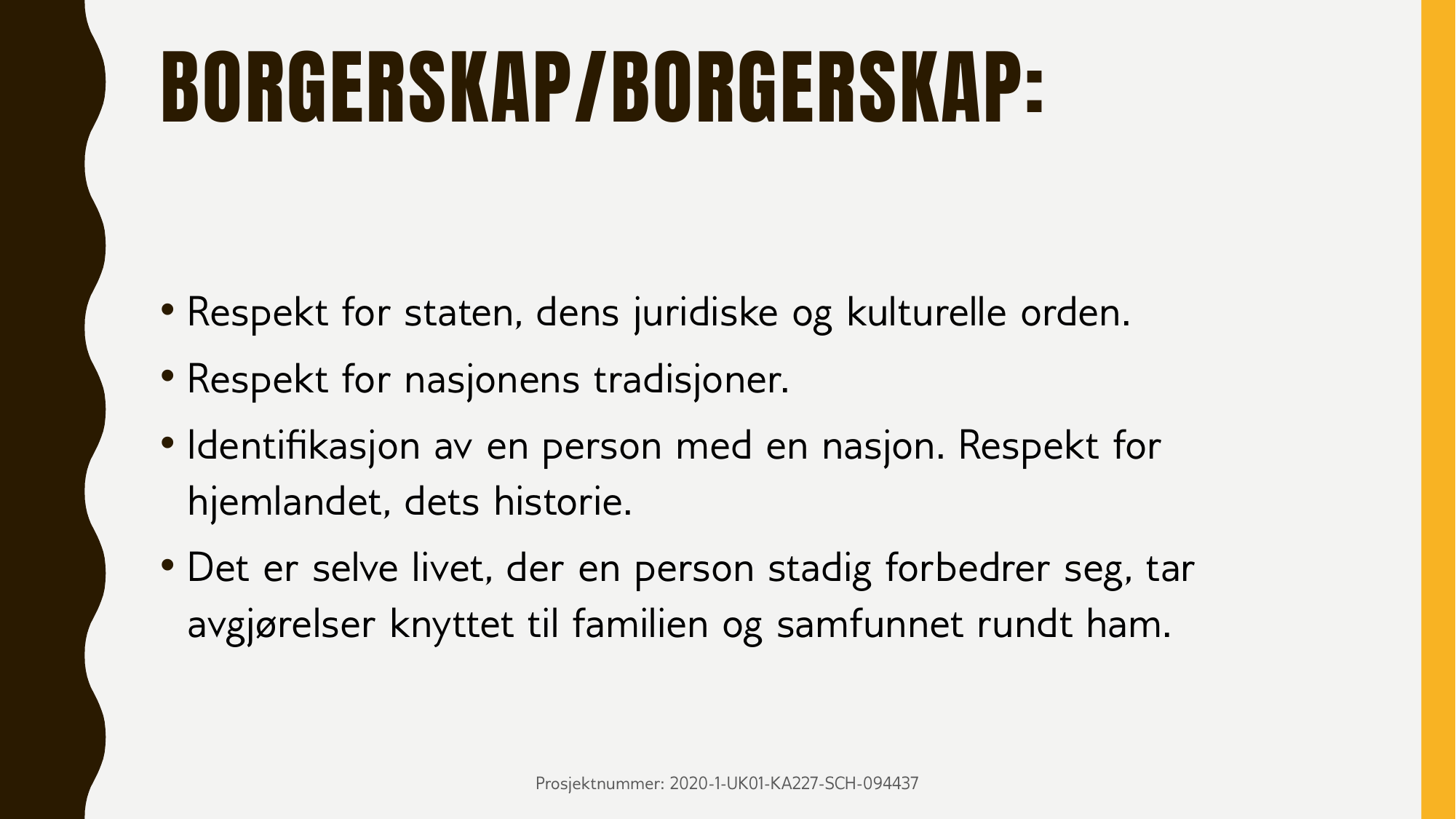

# BORGERSKAP/BORGERSKAP:
Respekt for staten, dens juridiske og kulturelle orden.
Respekt for nasjonens tradisjoner.
Identifikasjon av en person med en nasjon. Respekt for hjemlandet, dets historie.
Det er selve livet, der en person stadig forbedrer seg, tar avgjørelser knyttet til familien og samfunnet rundt ham.

Prosjektnummer: 2020-1-UK01-KA227-SCH-094437